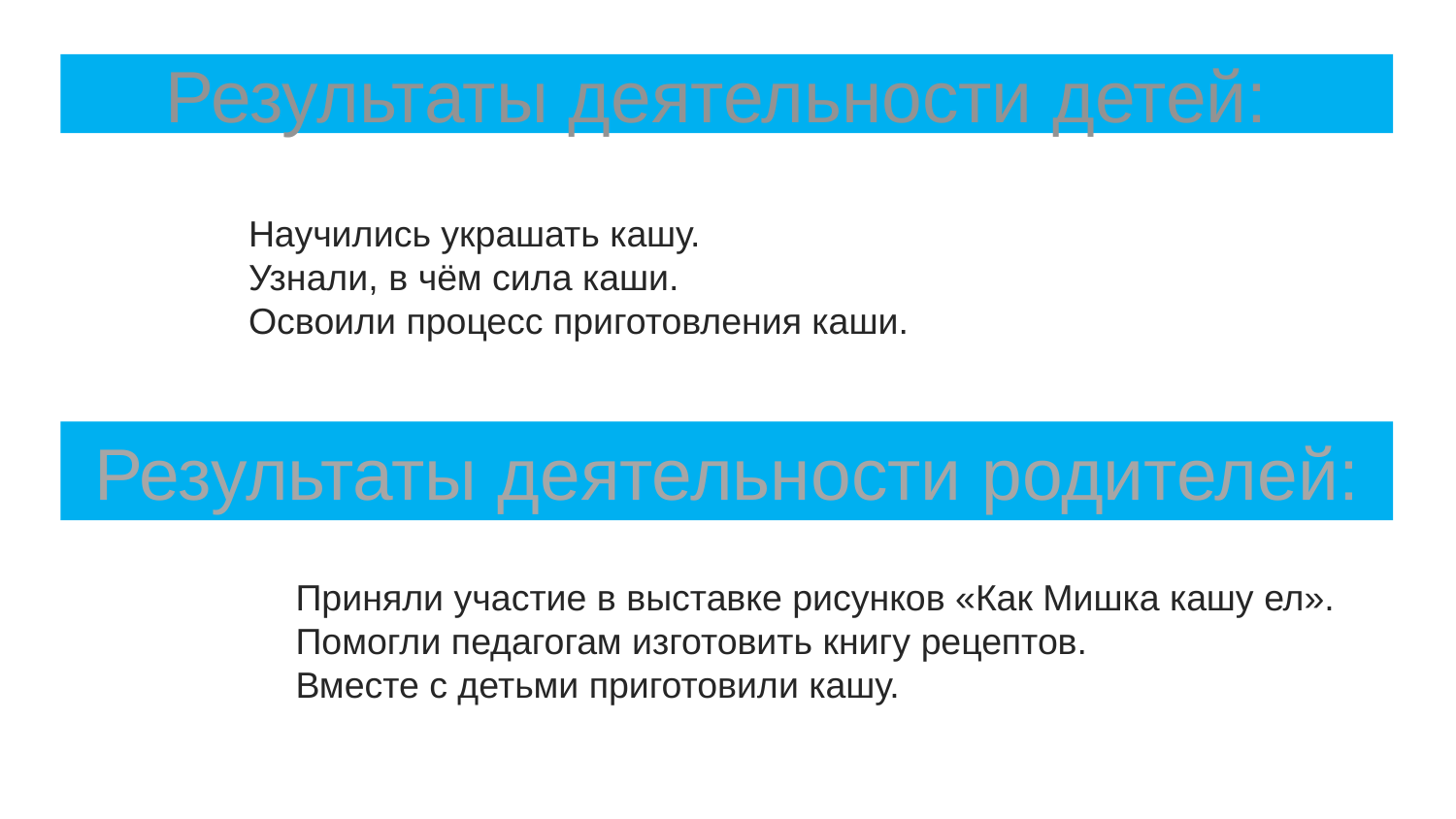

# Результаты деятельности детей:
Научились украшать кашу.
Узнали, в чём сила каши.
Освоили процесс приготовления каши.
Результаты деятельности родителей:
Приняли участие в выставке рисунков «Как Мишка кашу ел».
Помогли педагогам изготовить книгу рецептов.
Вместе с детьми приготовили кашу.